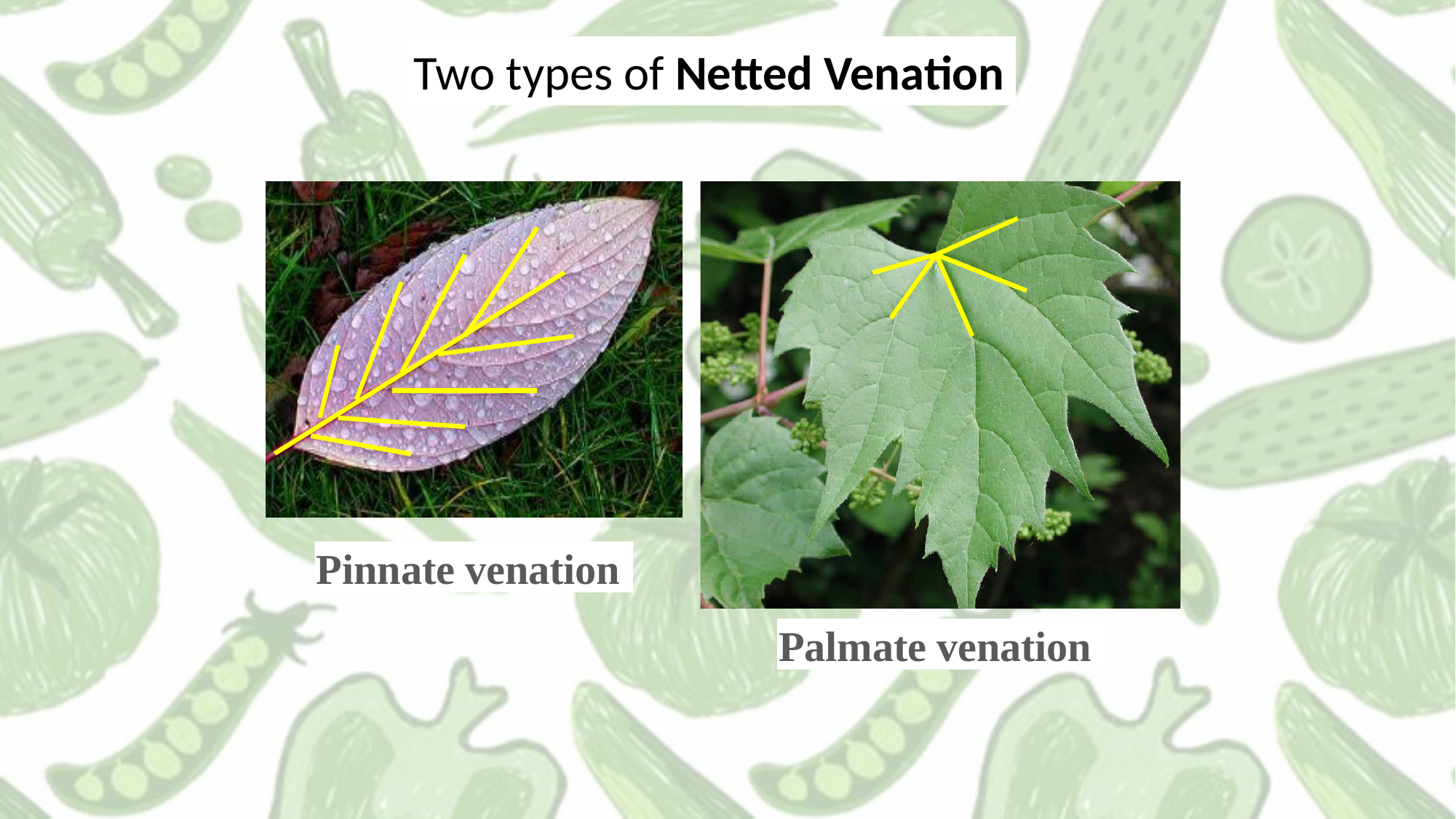

Two types of Netted Venation

Pinnate venation
Palmate venation